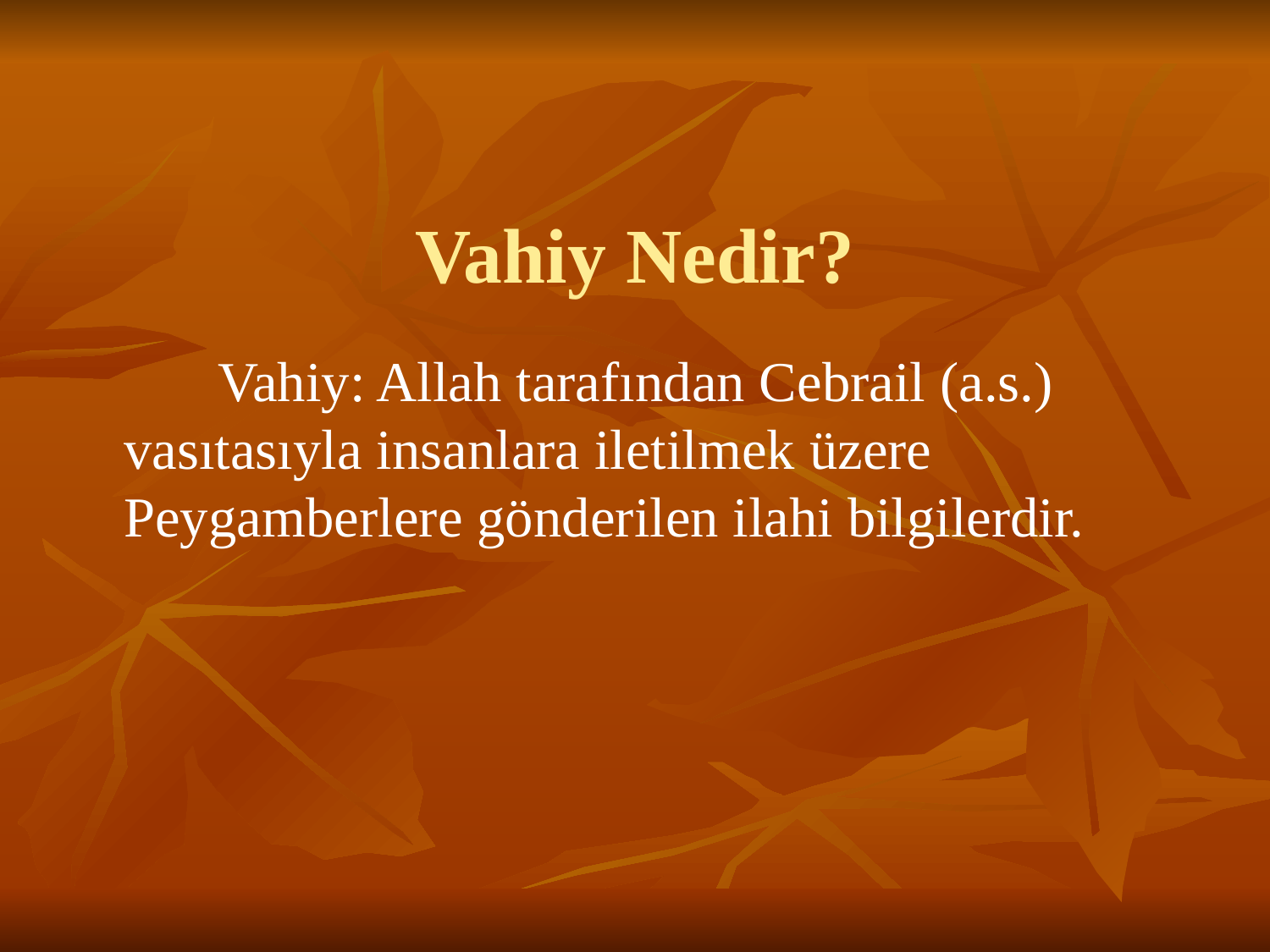

# Vahiy Nedir?
          Vahiy: Allah tarafından Cebrail (a.s.) vasıtasıyla insanlara iletilmek üzere Peygamberlere gönderilen ilahi bilgilerdir.